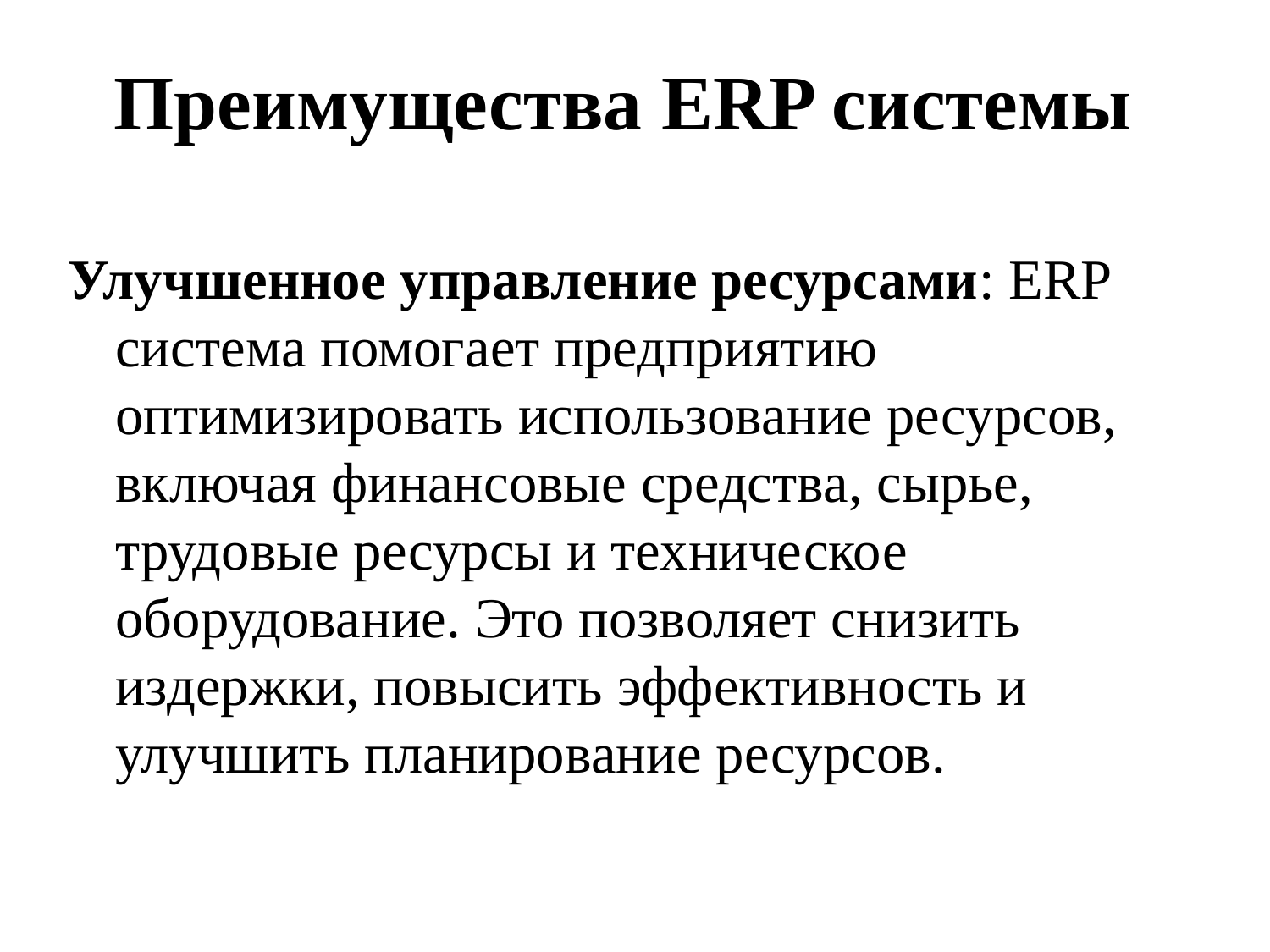

Преимущества ERP системы
Улучшенное управление ресурсами: ERP система помогает предприятию оптимизировать использование ресурсов, включая финансовые средства, сырье, трудовые ресурсы и техническое оборудование. Это позволяет снизить издержки, повысить эффективность и улучшить планирование ресурсов.